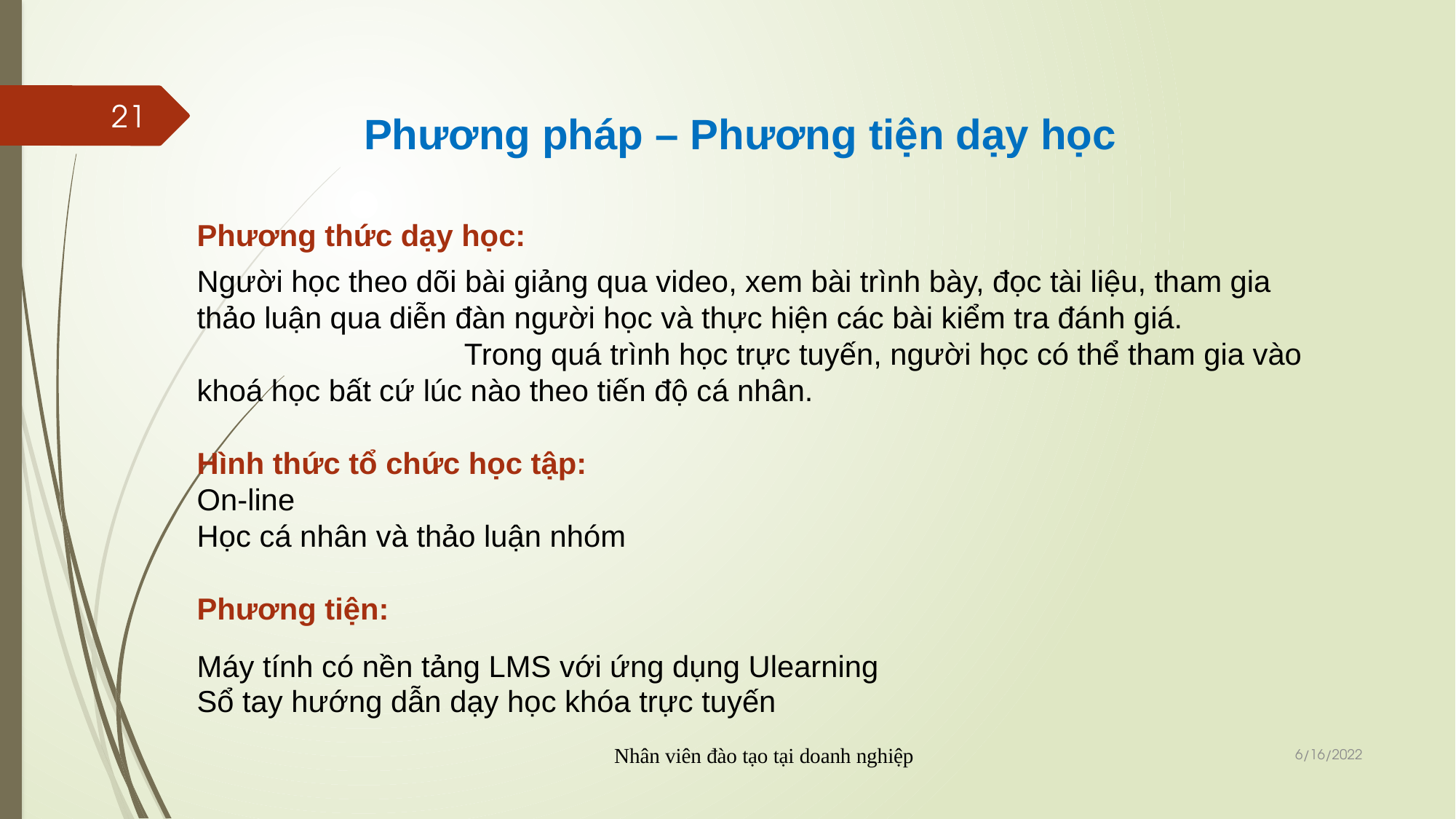

Phương pháp – Phương tiện dạy học

Phương thức dạy học:
Người học theo dõi bài giảng qua video, xem bài trình bày, đọc tài liệu, tham gia thảo luận qua diễn đàn người học và thực hiện các bài kiểm tra đánh giá.                                                 Trong quá trình học trực tuyến, người học có thể tham gia vào khoá học bất cứ lúc nào theo tiến độ cá nhân.

Hình thức tổ chức học tập:
On-line
Học cá nhân và thảo luận nhóm

Phương tiện:

Máy tính có nền tảng LMS với ứng dụng Ulearning
Sổ tay hướng dẫn dạy học khóa trực tuyến
21
6/16/2022
Nhân viên đào tạo tại doanh nghiệp